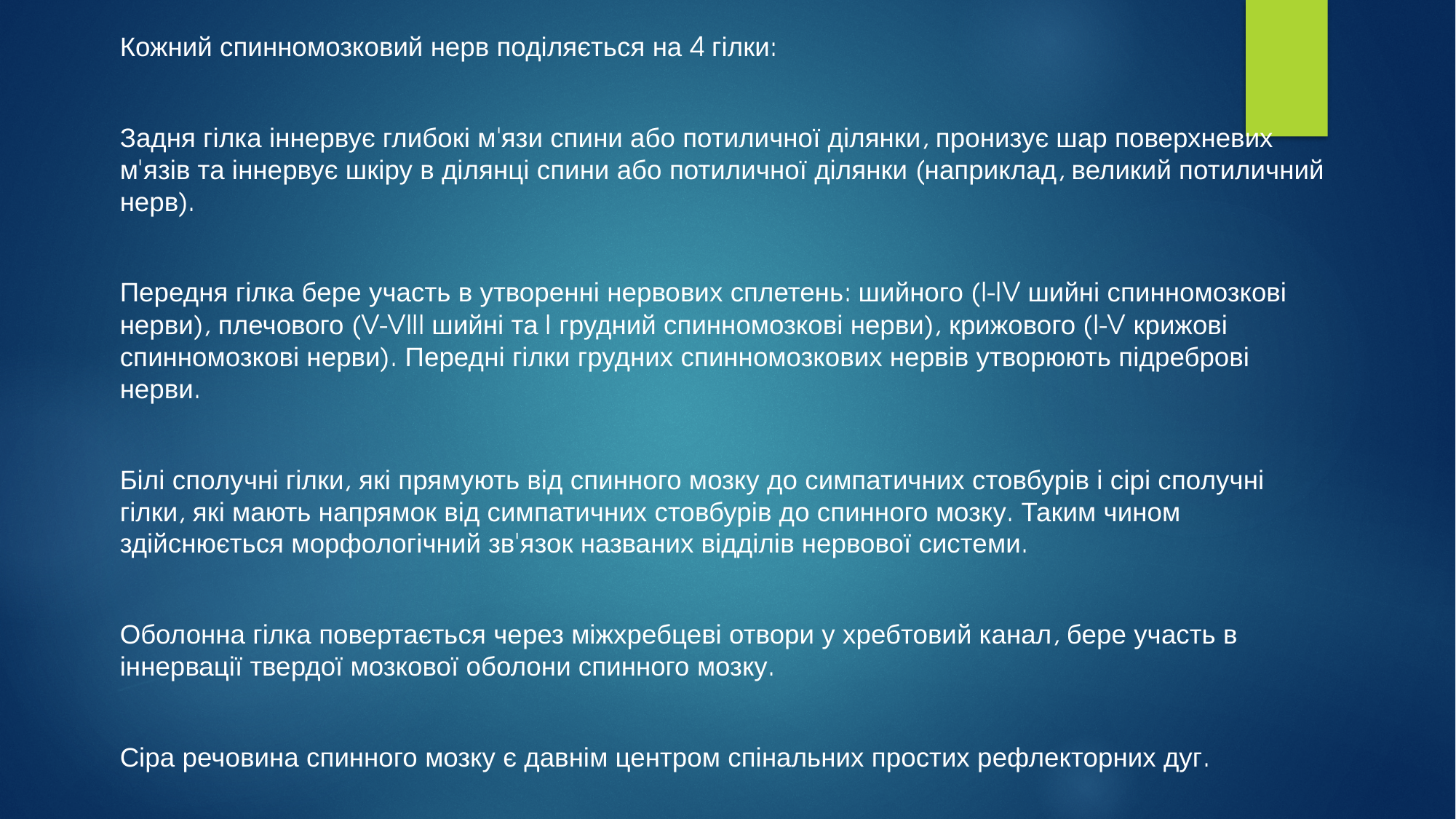

Кожний спинномозковий нерв поділяється на 4 гілки:

Задня гілка іннервує глибокі м'язи спини або потиличної ділянки, пронизує шар поверхневих м'язів та іннервує шкіру в ділянці спини або потиличної ділянки (наприклад, великий потиличний нерв).

Передня гілка бере участь в утворенні нервових сплетень: шийного (I-IV шийні спинномозкові нерви), плечового (V-VIII шийні та I грудний спинномозкові нерви), крижового (I-V крижові спинномозкові нерви). Передні гілки грудних спинномозкових нервів утворюють підреброві нерви.

Білі сполучні гілки, які прямують від спинного мозку до симпатичних стовбурів і сірі сполучні гілки, які мають напрямок від симпатичних стовбурів до спинного мозку. Таким чином здійснюється морфологічний зв'язок названих відділів нервової системи.

Оболонна гілка повертається через міжхребцеві отвори у хребтовий канал, бере участь в іннервації твердої мозкової оболони спинного мозку.

Сіра речовина спинного мозку є давнім центром спінальних простих рефлекторних дуг.